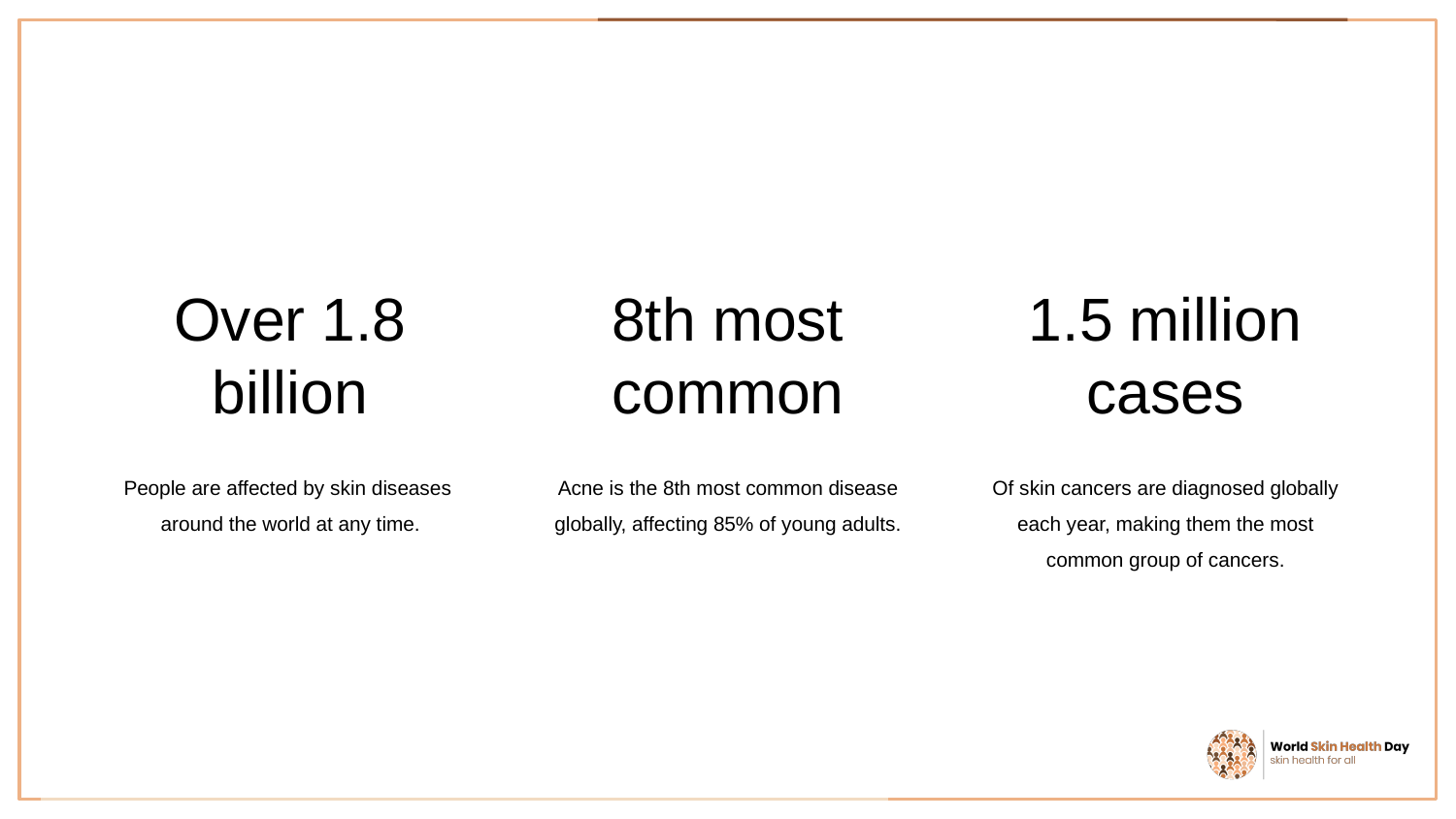

# Over 1.8 billion
8th most common
1.5 million cases
People are affected by skin diseases  around the world at any time.
Acne is the 8th most common disease globally, affecting 85% of young adults.
Of skin cancers are diagnosed globally each year, making them the most common group of cancers.